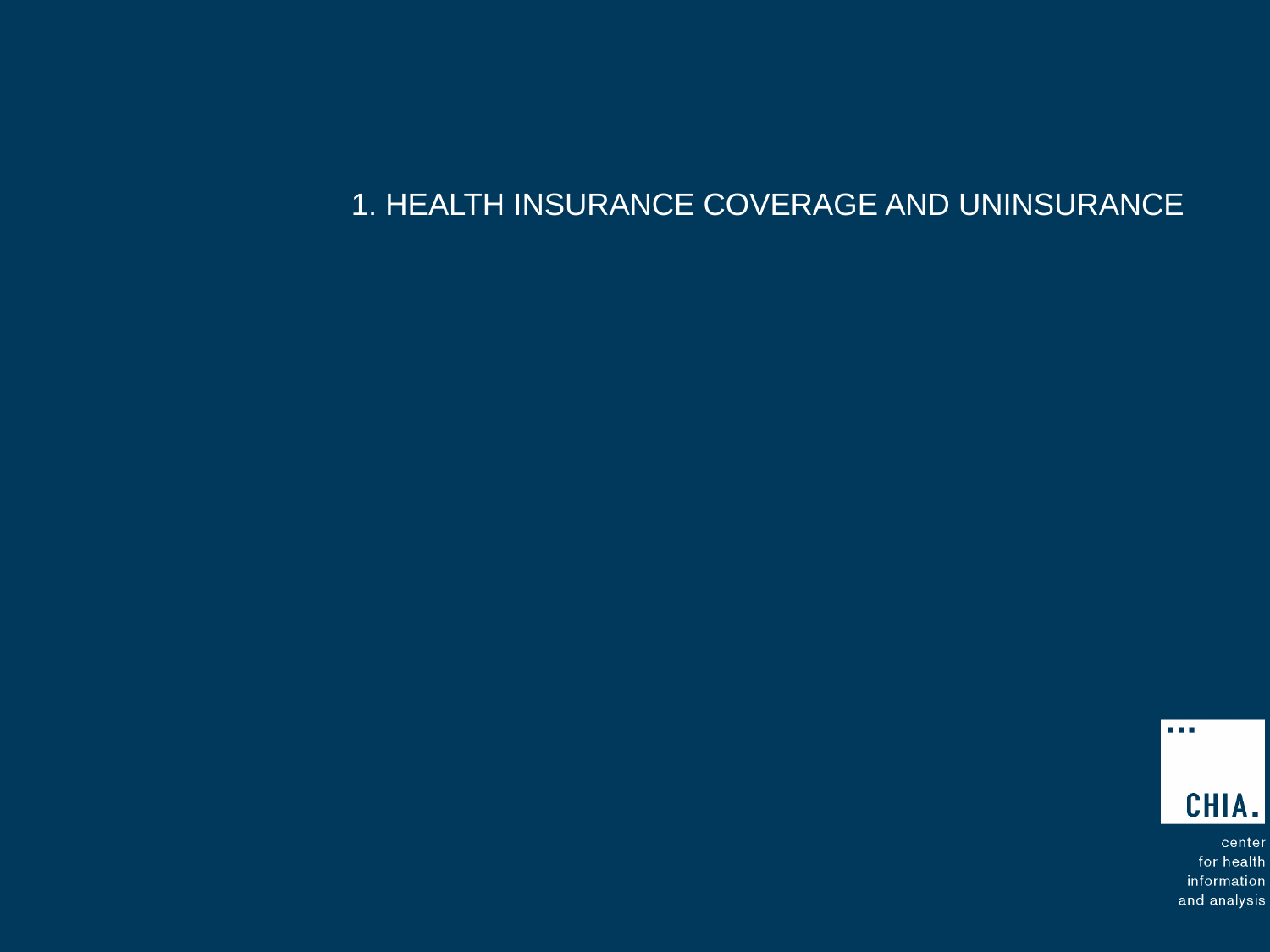

# 1. Health insurance coverage and Uninsurance